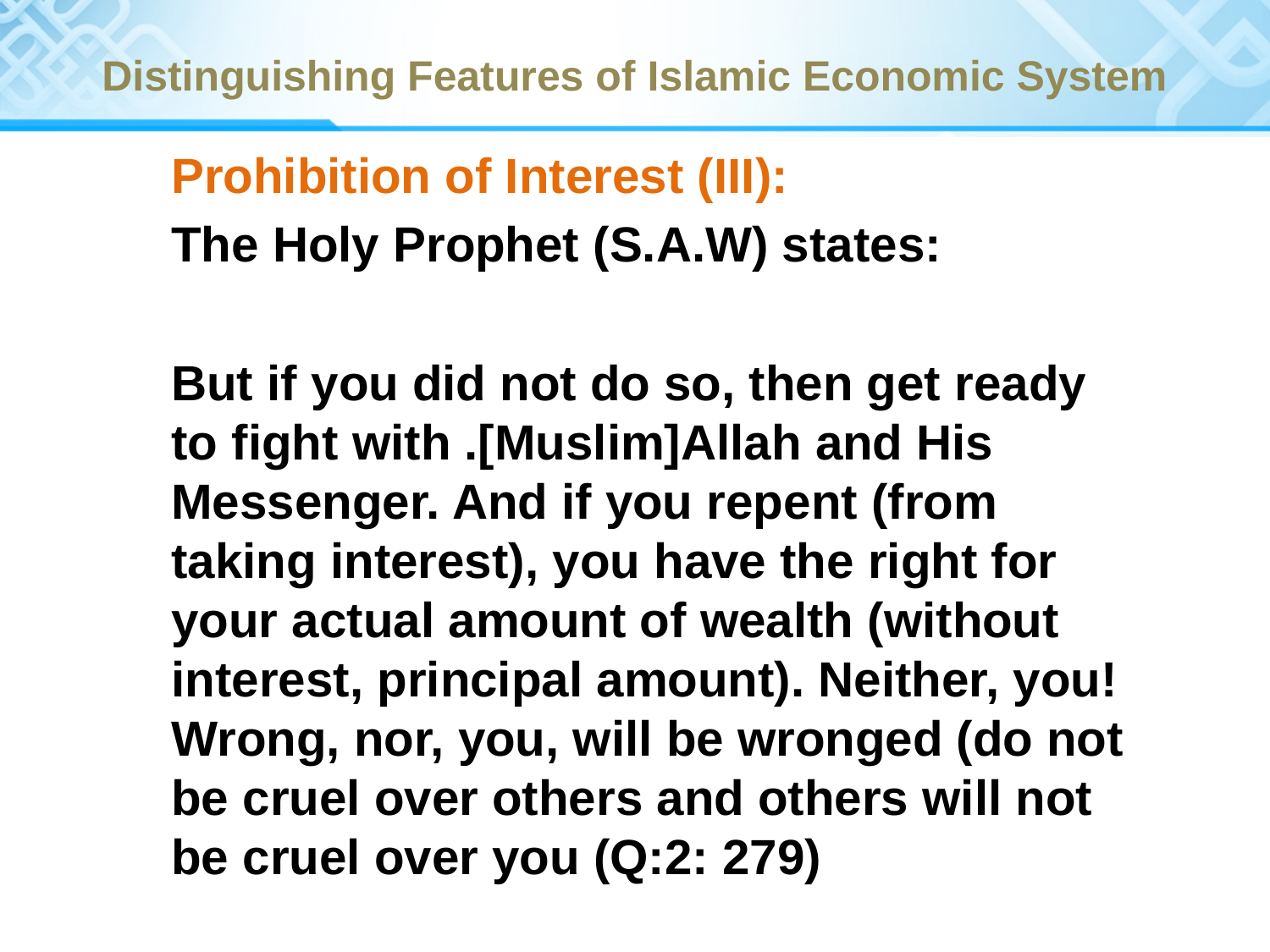

Distinguishing Features of Islamic Economic System

Prohibition of Interest (III):
The Holy Prophet (S.A.W) states:

But if you did not do so, then get ready to fight with .[Muslim]Allah and His Messenger. And if you repent (from taking interest), you have the right for your actual amount of wealth (without interest, principal amount). Neither, you! Wrong, nor, you, will be wronged (do not be cruel over others and others will not be cruel over you (Q:2: 279)